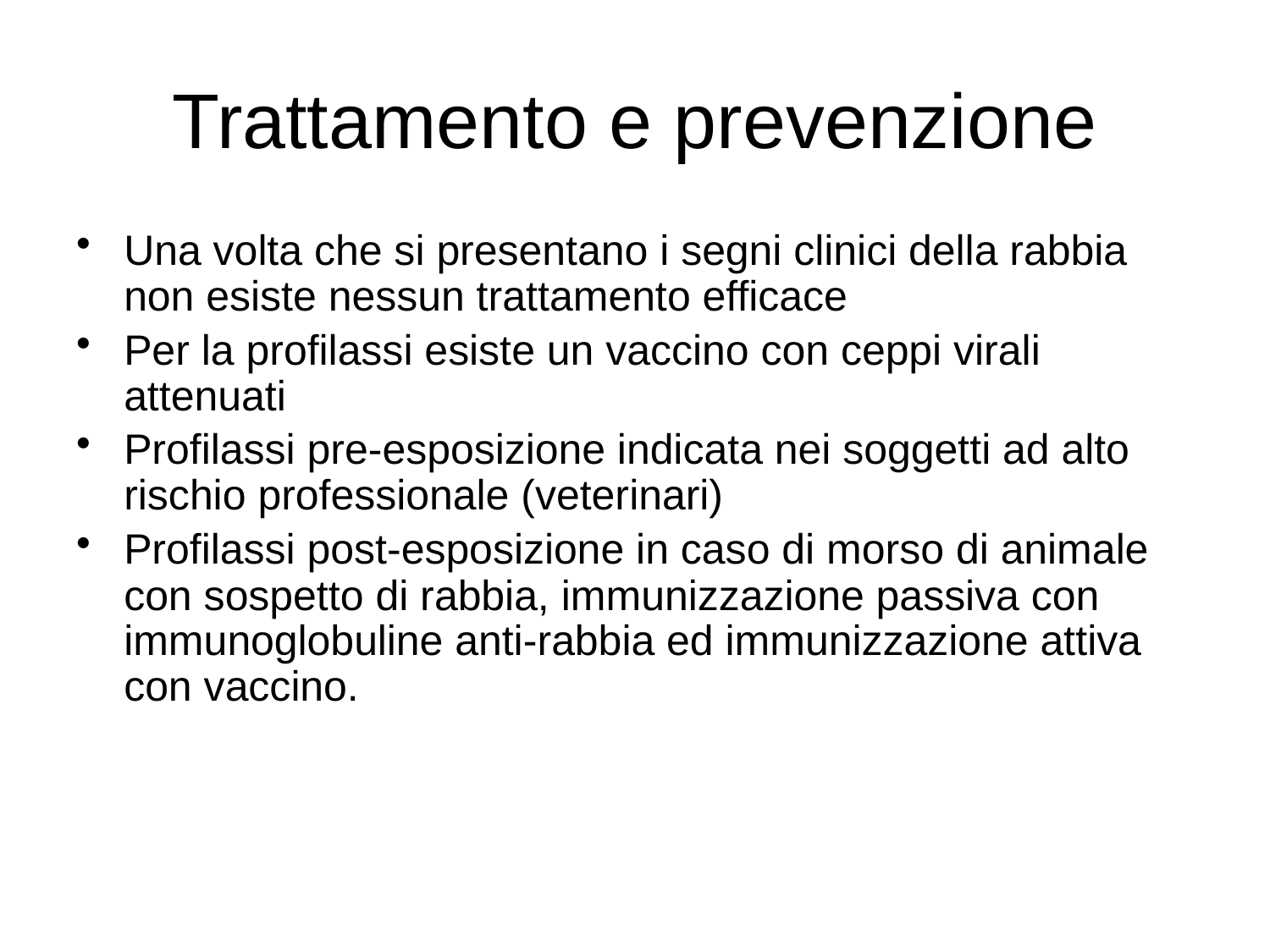

# Trattamento e prevenzione
Una volta che si presentano i segni clinici della rabbia non esiste nessun trattamento efficace
Per la profilassi esiste un vaccino con ceppi virali attenuati
Profilassi pre-esposizione indicata nei soggetti ad alto rischio professionale (veterinari)
Profilassi post-esposizione in caso di morso di animale con sospetto di rabbia, immunizzazione passiva con immunoglobuline anti-rabbia ed immunizzazione attiva con vaccino.